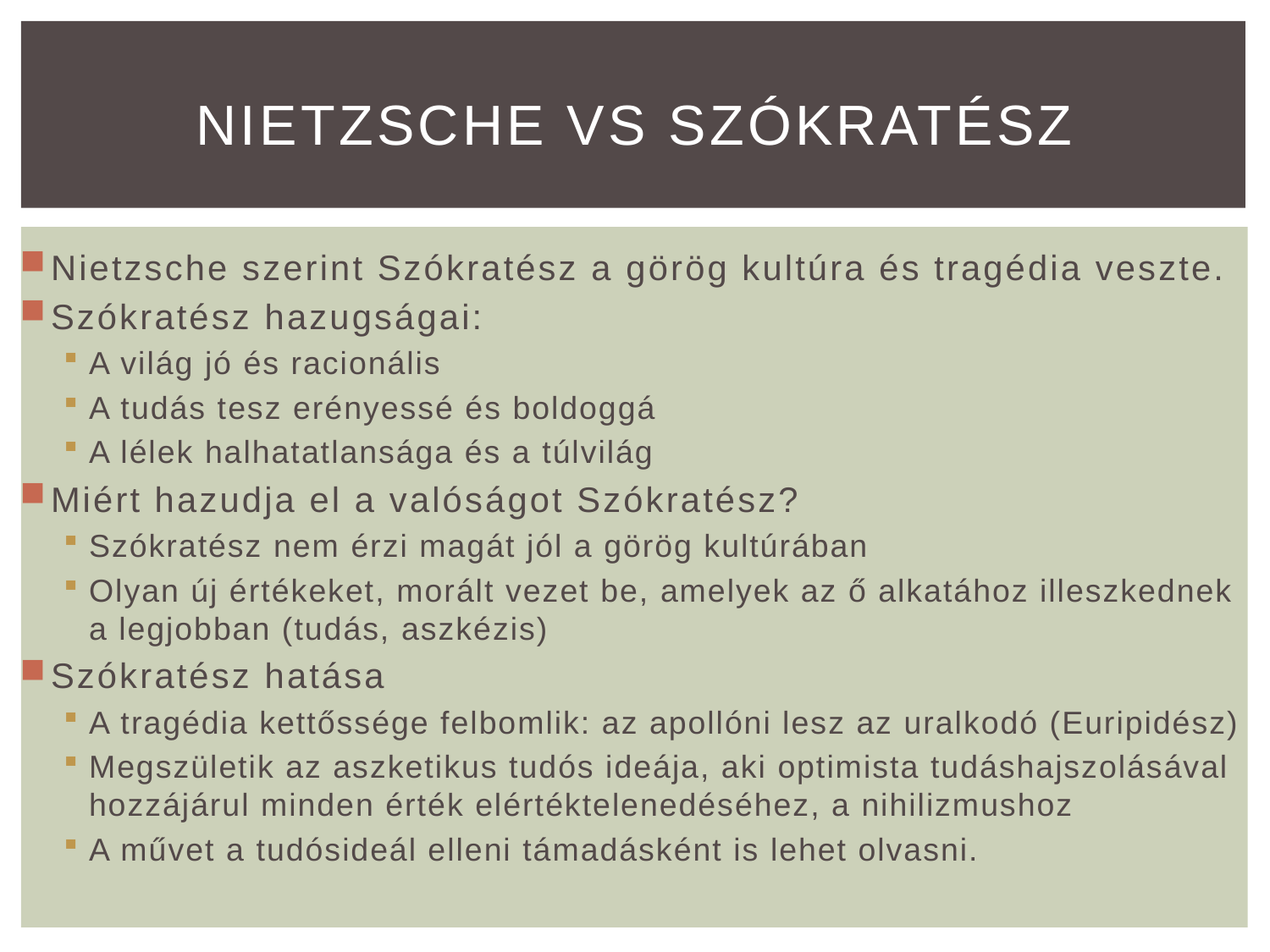

# Nietzsche vs Szókratész
Nietzsche szerint Szókratész a görög kultúra és tragédia veszte.
Szókratész hazugságai:
A világ jó és racionális
A tudás tesz erényessé és boldoggá
A lélek halhatatlansága és a túlvilág
Miért hazudja el a valóságot Szókratész?
Szókratész nem érzi magát jól a görög kultúrában
Olyan új értékeket, morált vezet be, amelyek az ő alkatához illeszkednek a legjobban (tudás, aszkézis)
Szókratész hatása
A tragédia kettőssége felbomlik: az apollóni lesz az uralkodó (Euripidész)
Megszületik az aszketikus tudós ideája, aki optimista tudáshajszolásával hozzájárul minden érték elértéktelenedéséhez, a nihilizmushoz
A művet a tudósideál elleni támadásként is lehet olvasni.